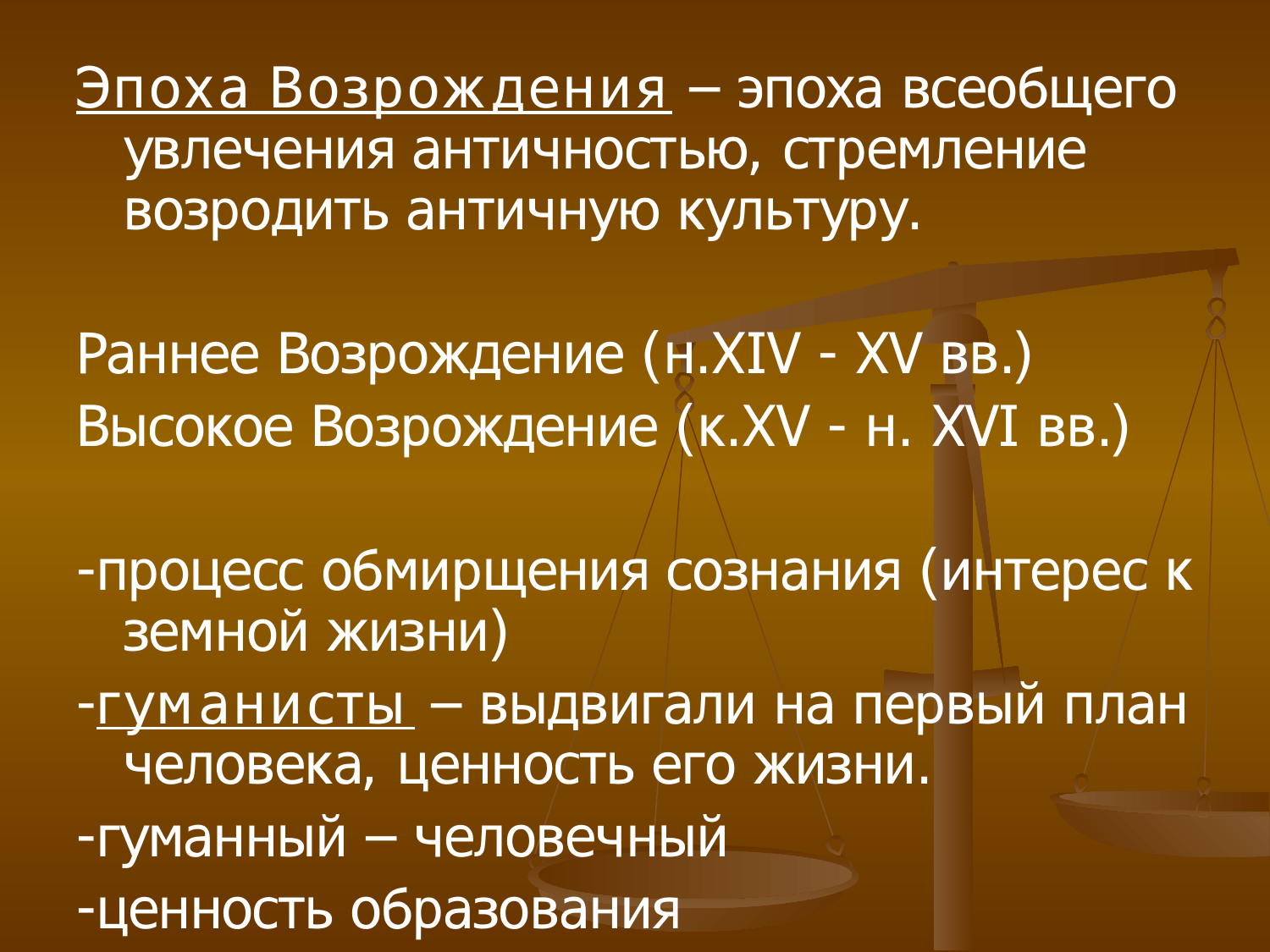

Эпоха Возрождения – эпоха всеобщего увлечения античностью, стремление возродить античную культуру.

Раннее Возрождение (н.ХIV - ХV вв.)
Высокое Возрождение (к.ХV - н. ХVI вв.)

-процесс обмирщения сознания (интерес к земной жизни)
-гуманисты – выдвигали на первый план человека, ценность его жизни.
-гуманный – человечный
-ценность образования